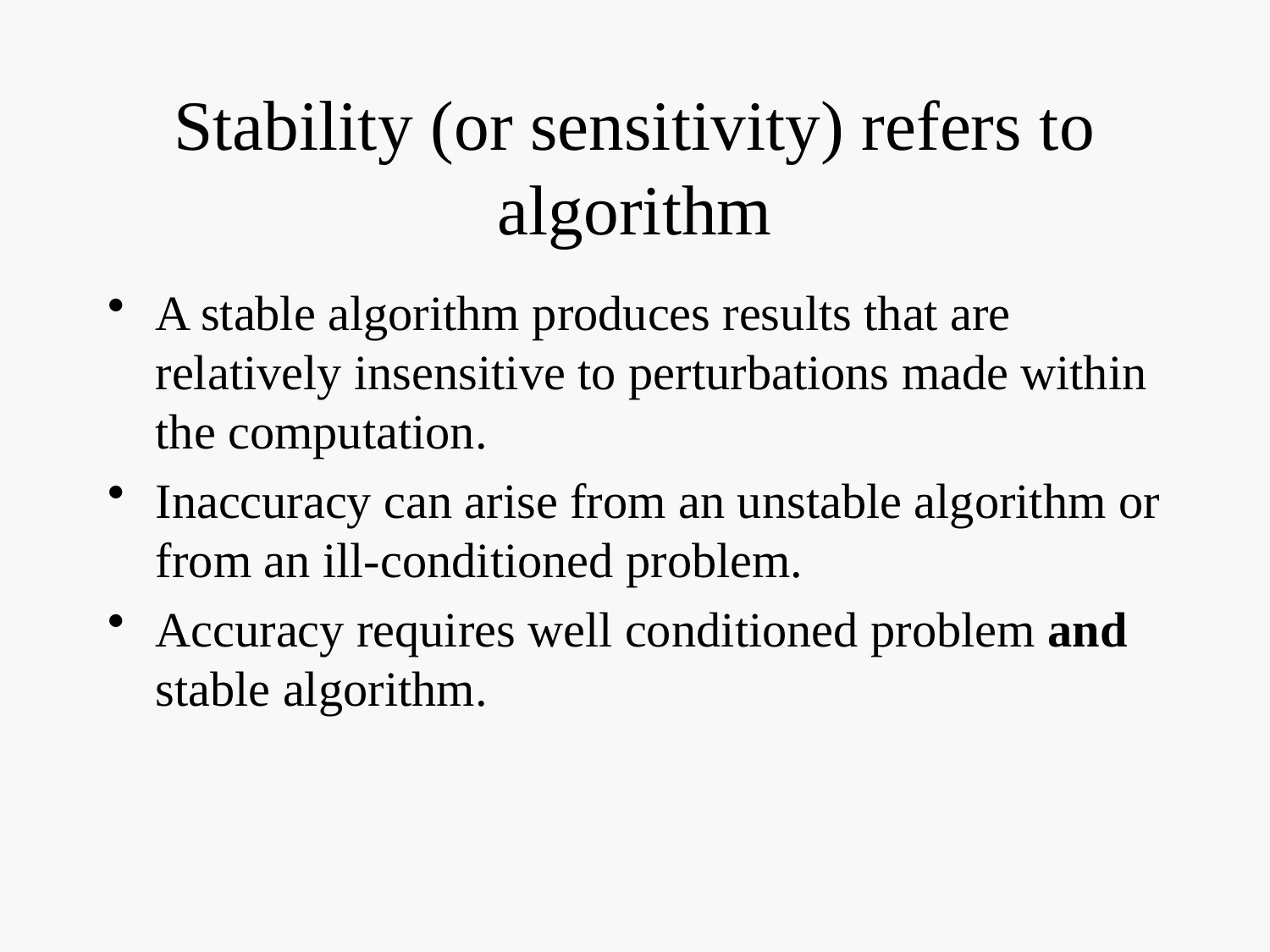

# Stability (or sensitivity) refers to algorithm
A stable algorithm produces results that are relatively insensitive to perturbations made within the computation.
Inaccuracy can arise from an unstable algorithm or from an ill-conditioned problem.
Accuracy requires well conditioned problem and stable algorithm.